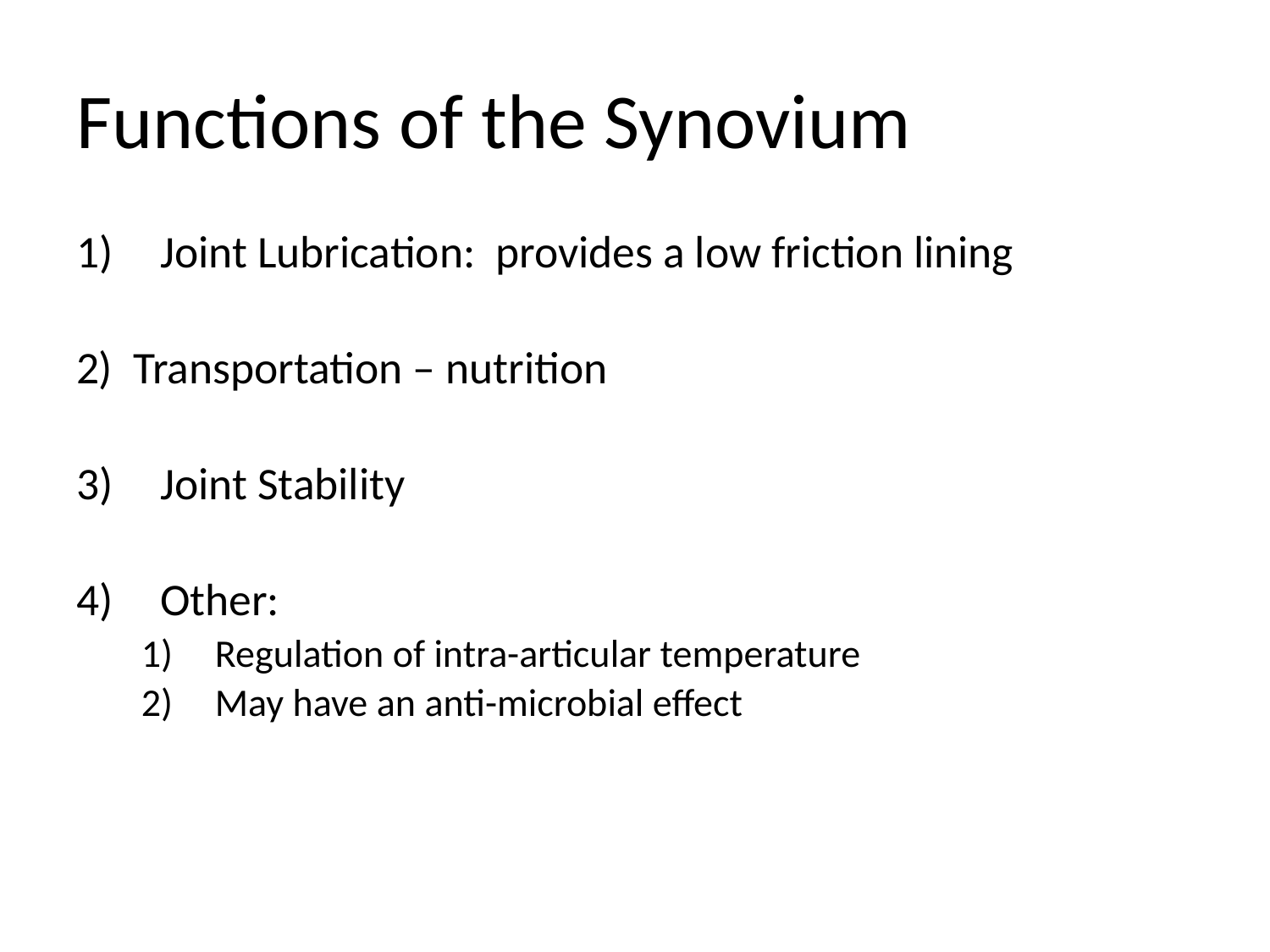

# Functions of the Synovium
Joint Lubrication:  provides a low friction lining

2)  Transportation – nutrition

Joint Stability

Other:
Regulation of intra-articular temperature
May have an anti-microbial effect